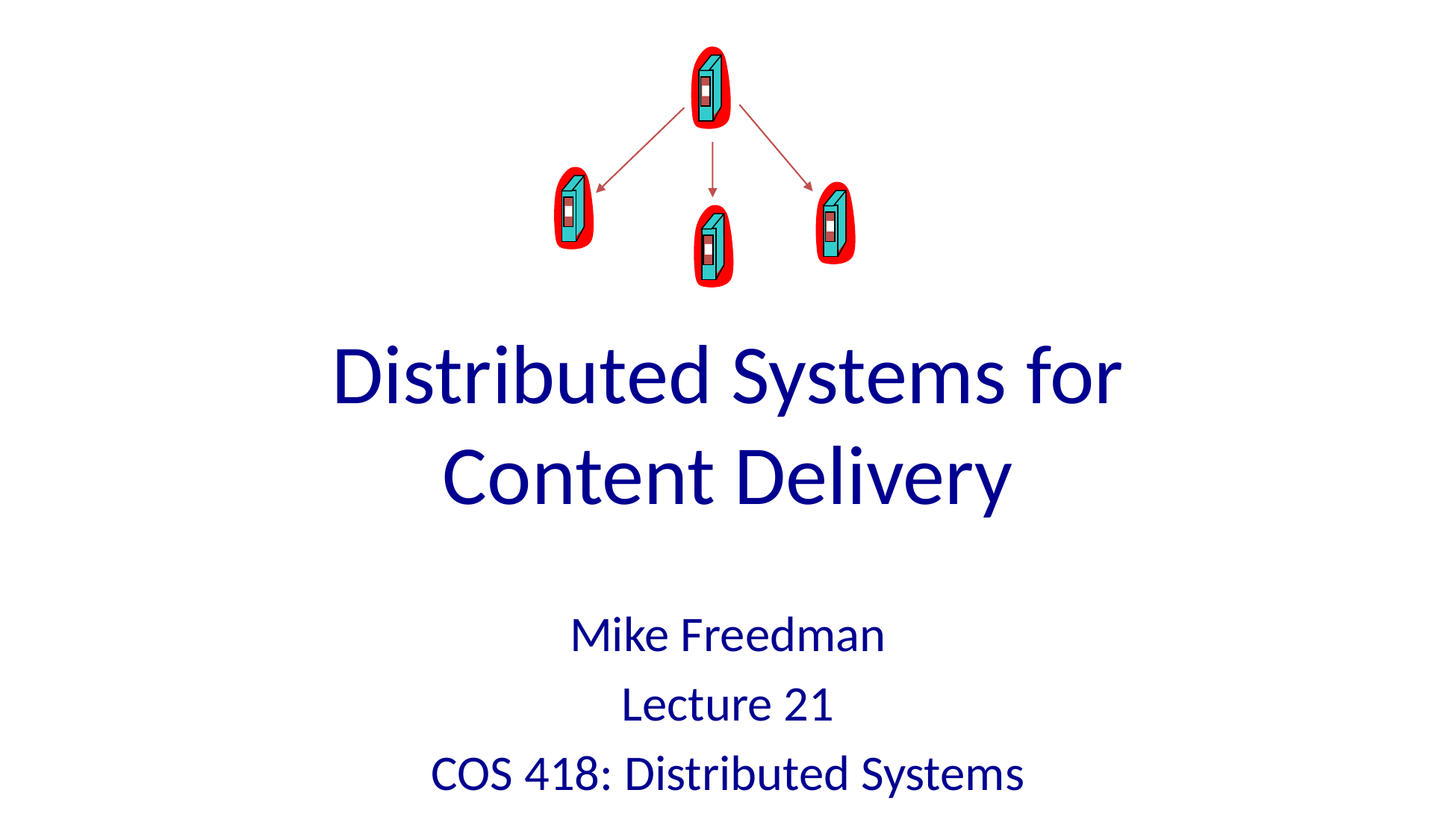

# Distributed Systems for Content Delivery
Mike Freedman
Lecture 21
COS 418: Distributed Systems